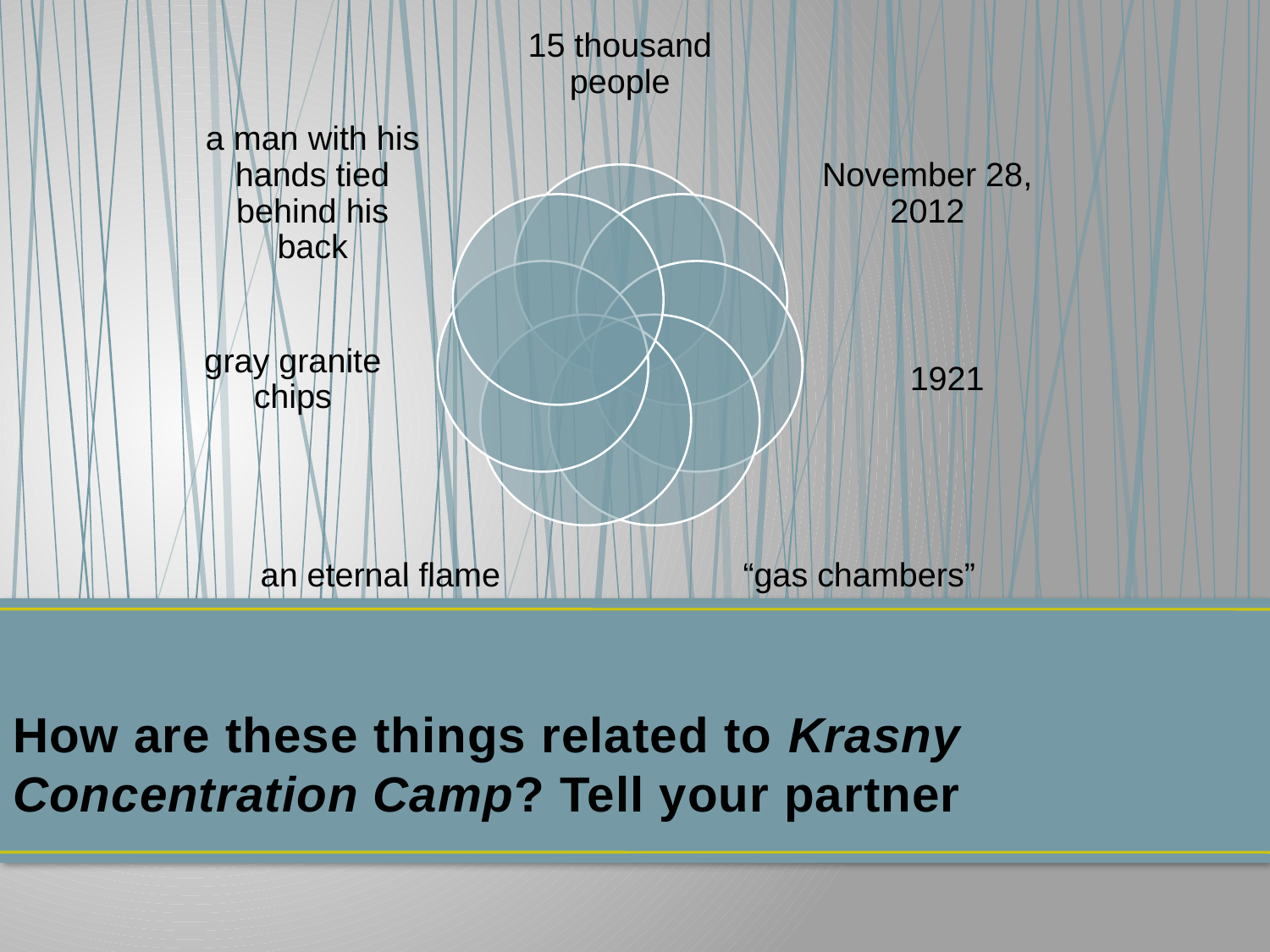

15 thousand people
November 28, 2012
1921
“gas chambers”
an eternal flame
gray granite chips
a man with his hands tied behind his back
# How are these things related to Krasny Concentration Camp? Tell your partner